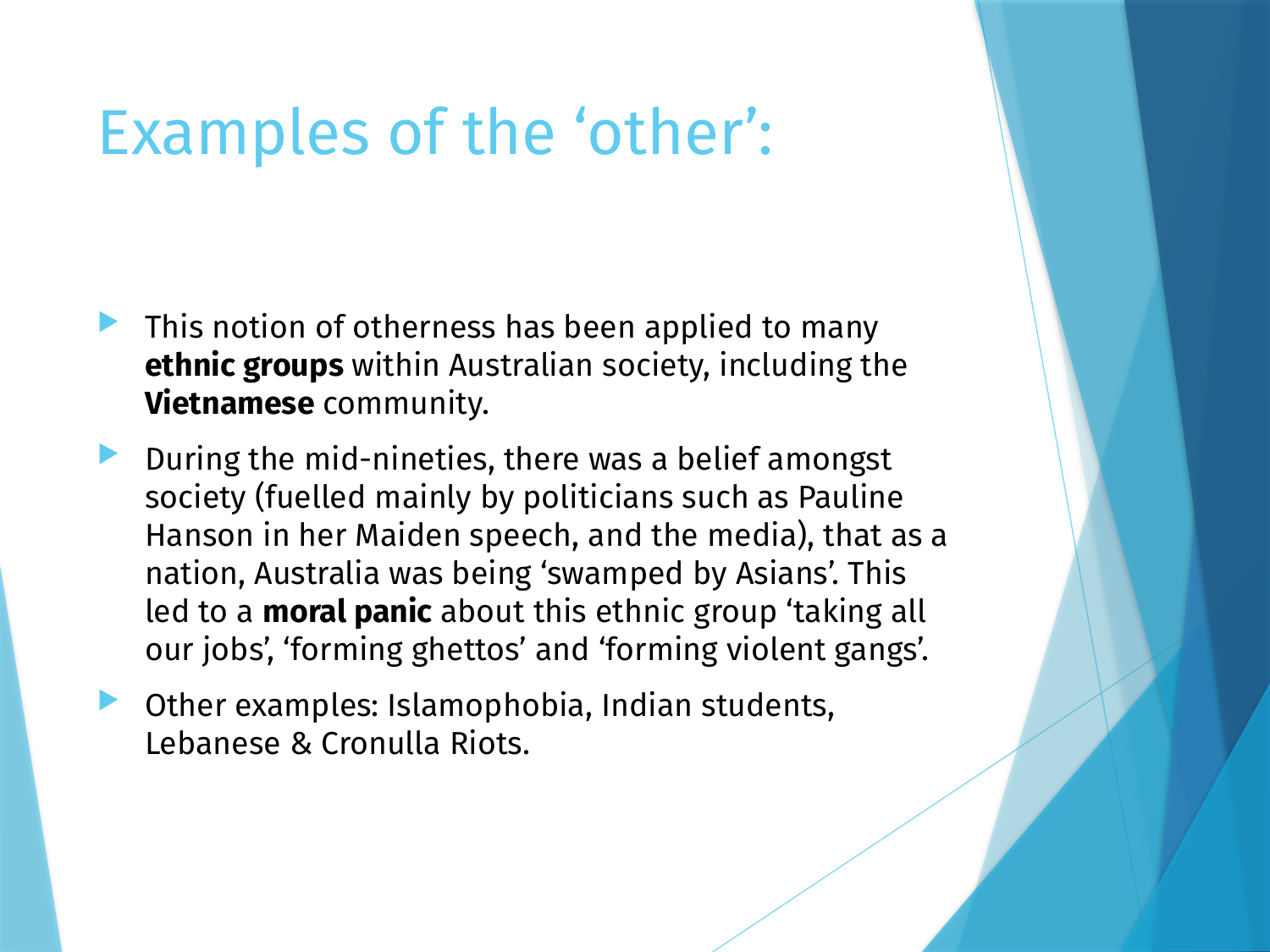

# Examples of the ‘other’:
This notion of otherness has been applied to many ethnic groups within Australian society, including the Vietnamese community.
During the mid-nineties, there was a belief amongst society (fuelled mainly by politicians such as Pauline Hanson in her Maiden speech, and the media), that as a nation, Australia was being ‘swamped by Asians’. This led to a moral panic about this ethnic group ‘taking all our jobs’, ‘forming ghettos’ and ‘forming violent gangs’.
Other examples: Islamophobia, Indian students, Lebanese & Cronulla Riots.